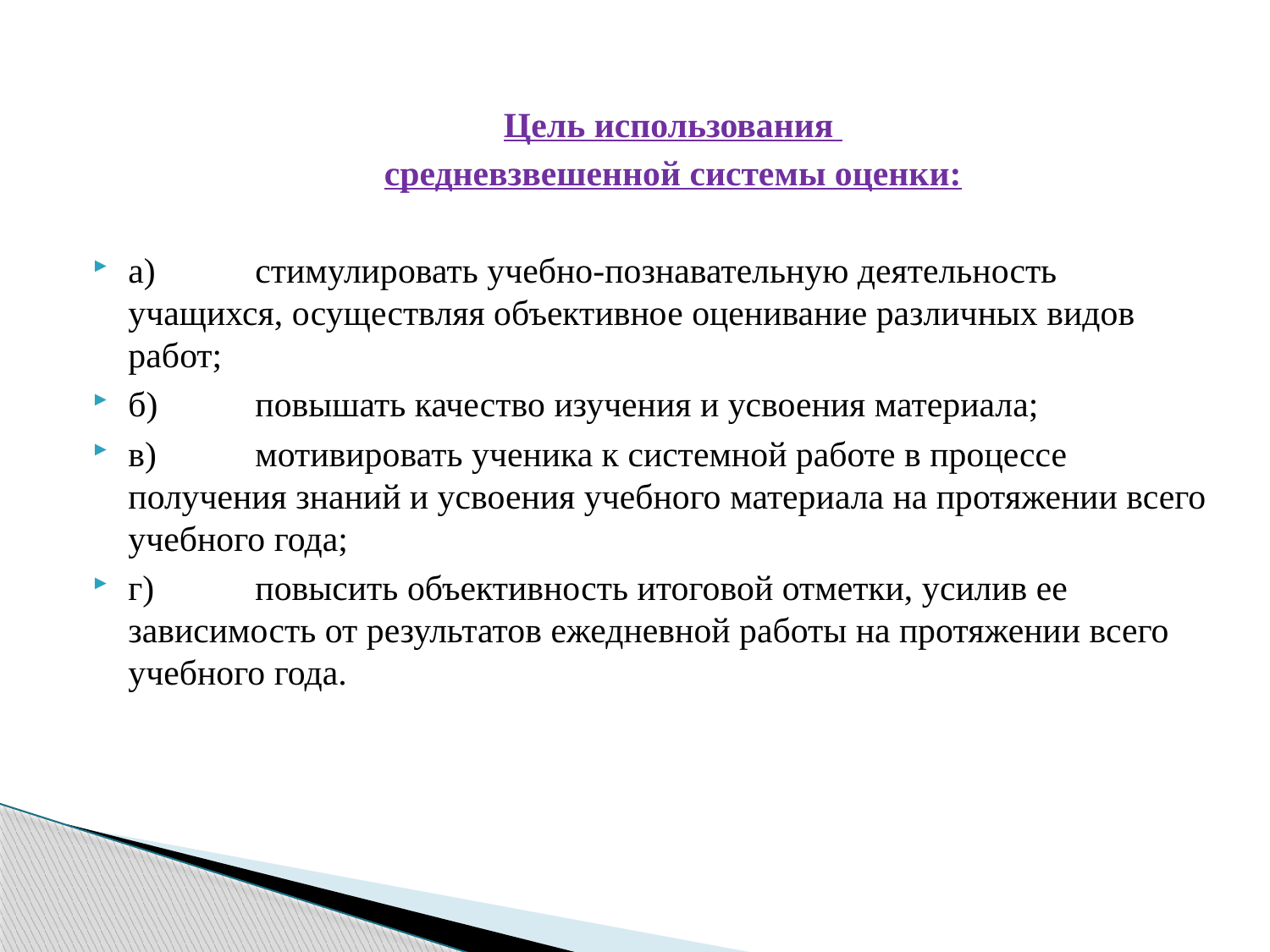

Цель использования
средневзвешенной системы оценки:

а)	стимулировать учебно-познавательную деятельность учащихся, осуществляя объективное оценивание различных видов работ;
б)	повышать качество изучения и усвоения материала;
в)	мотивировать ученика к системной работе в процессе получения знаний и усвоения учебного материала на протяжении всего учебного года;
г)	повысить объективность итоговой отметки, усилив ее зависимость от результатов ежедневной работы на протяжении всего учебного года.